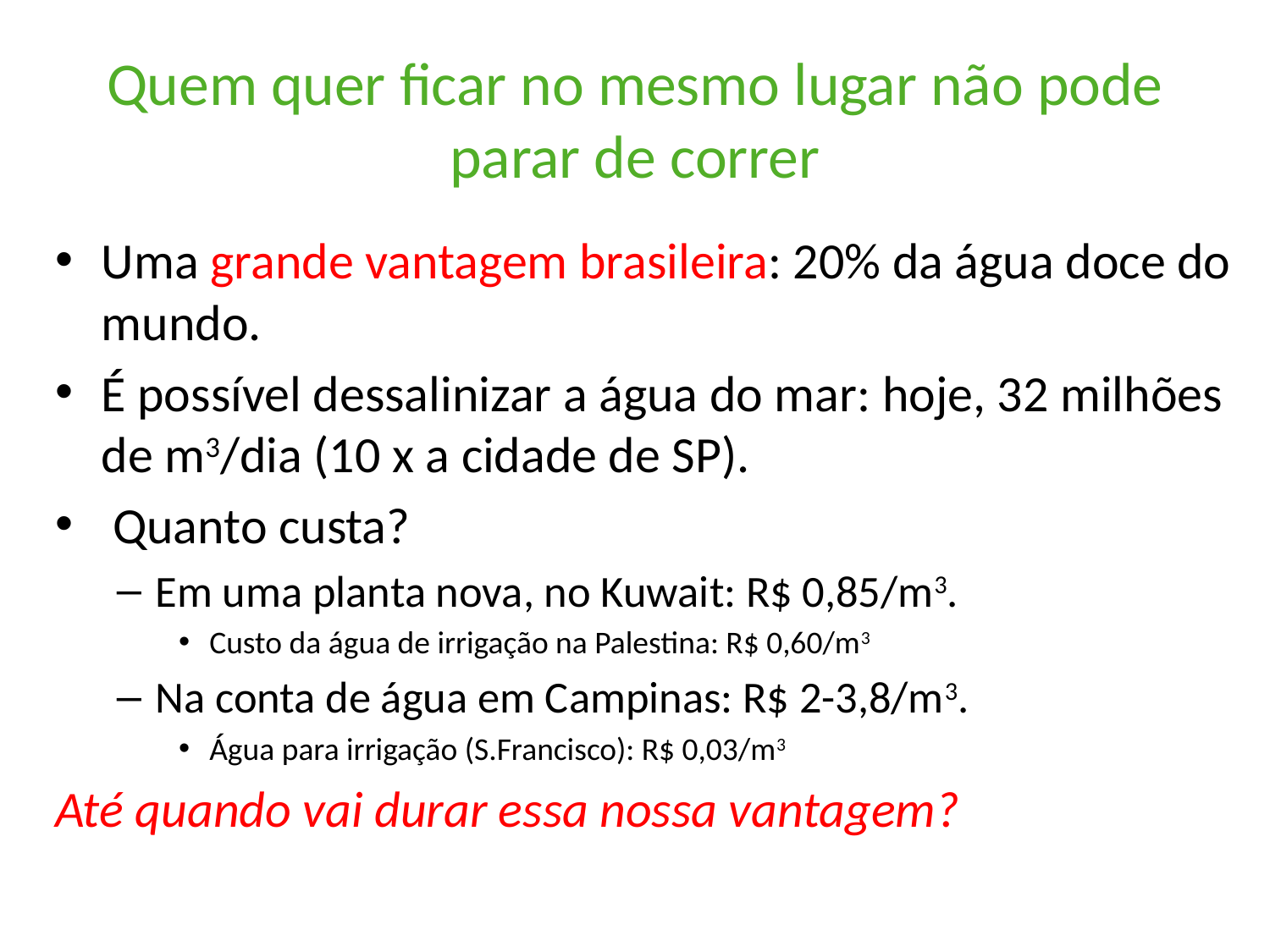

# Quem quer ficar no mesmo lugar não pode parar de correr
Uma grande vantagem brasileira: 20% da água doce do mundo.
É possível dessalinizar a água do mar: hoje, 32 milhões de m3/dia (10 x a cidade de SP).
 Quanto custa?
Em uma planta nova, no Kuwait: R$ 0,85/m3.
Custo da água de irrigação na Palestina: R$ 0,60/m3
Na conta de água em Campinas: R$ 2-3,8/m3.
Água para irrigação (S.Francisco): R$ 0,03/m3
Até quando vai durar essa nossa vantagem?